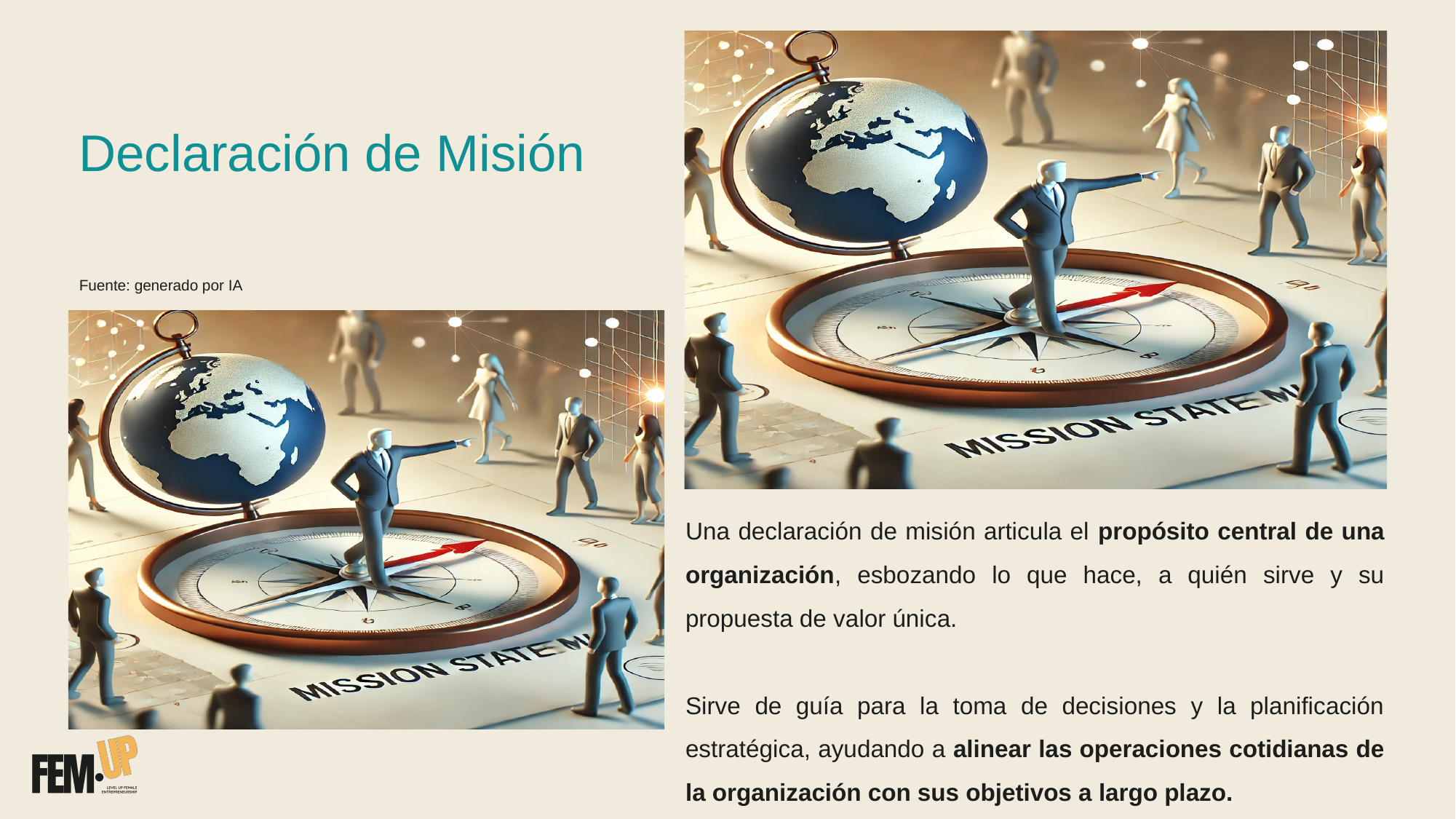

# Declaración de Misión
Fuente: generado por IA
Una declaración de misión articula el propósito central de una organización, esbozando lo que hace, a quién sirve y su propuesta de valor única.

Sirve de guía para la toma de decisiones y la planificación estratégica, ayudando a alinear las operaciones cotidianas de la organización con sus objetivos a largo plazo.